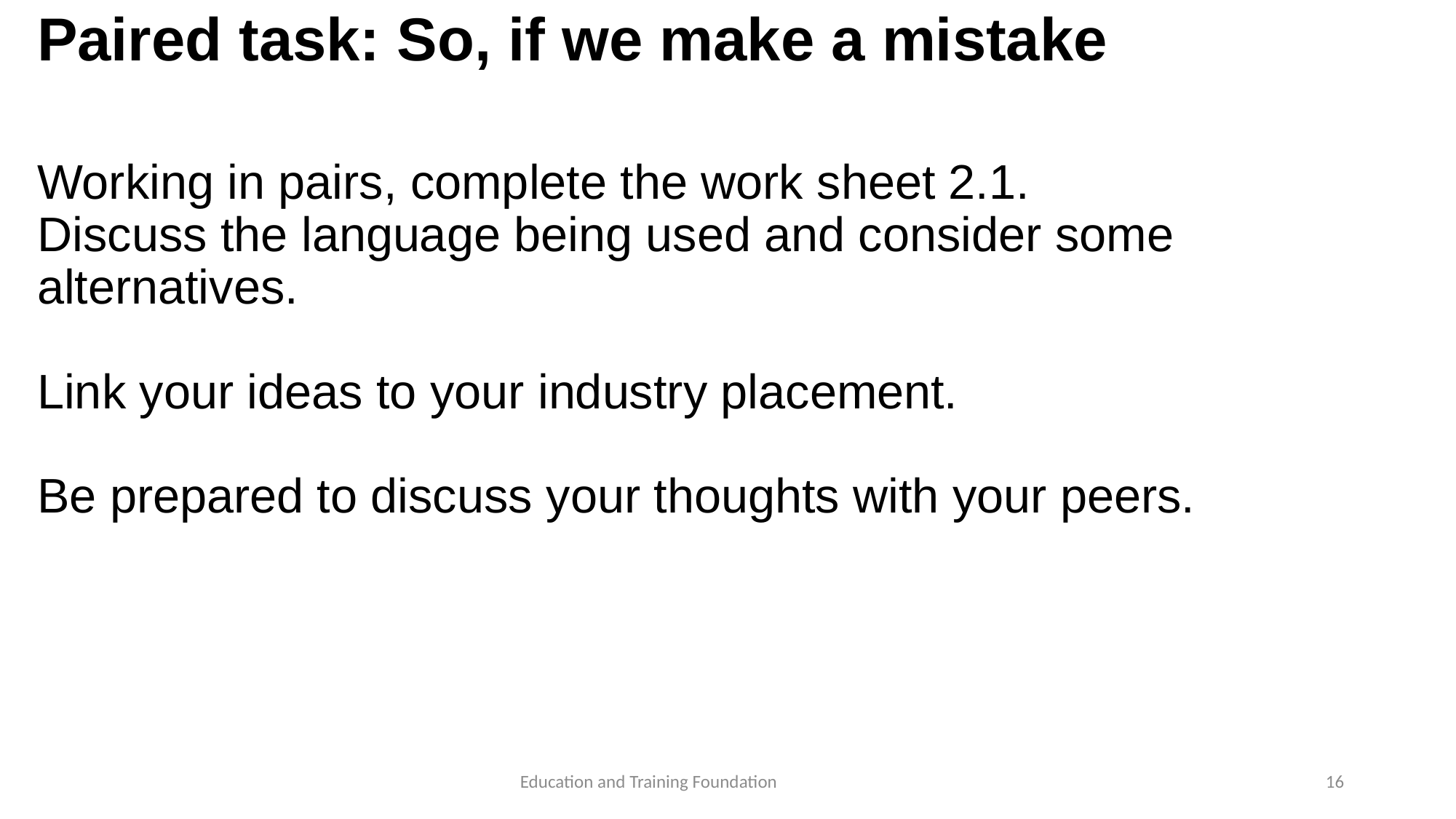

# Paired task: So, if we make a mistake
Working in pairs, complete the work sheet 2.1.
Discuss the language being used and consider some alternatives.

Link your ideas to your industry placement.

Be prepared to discuss your thoughts with your peers.
16
Education and Training Foundation